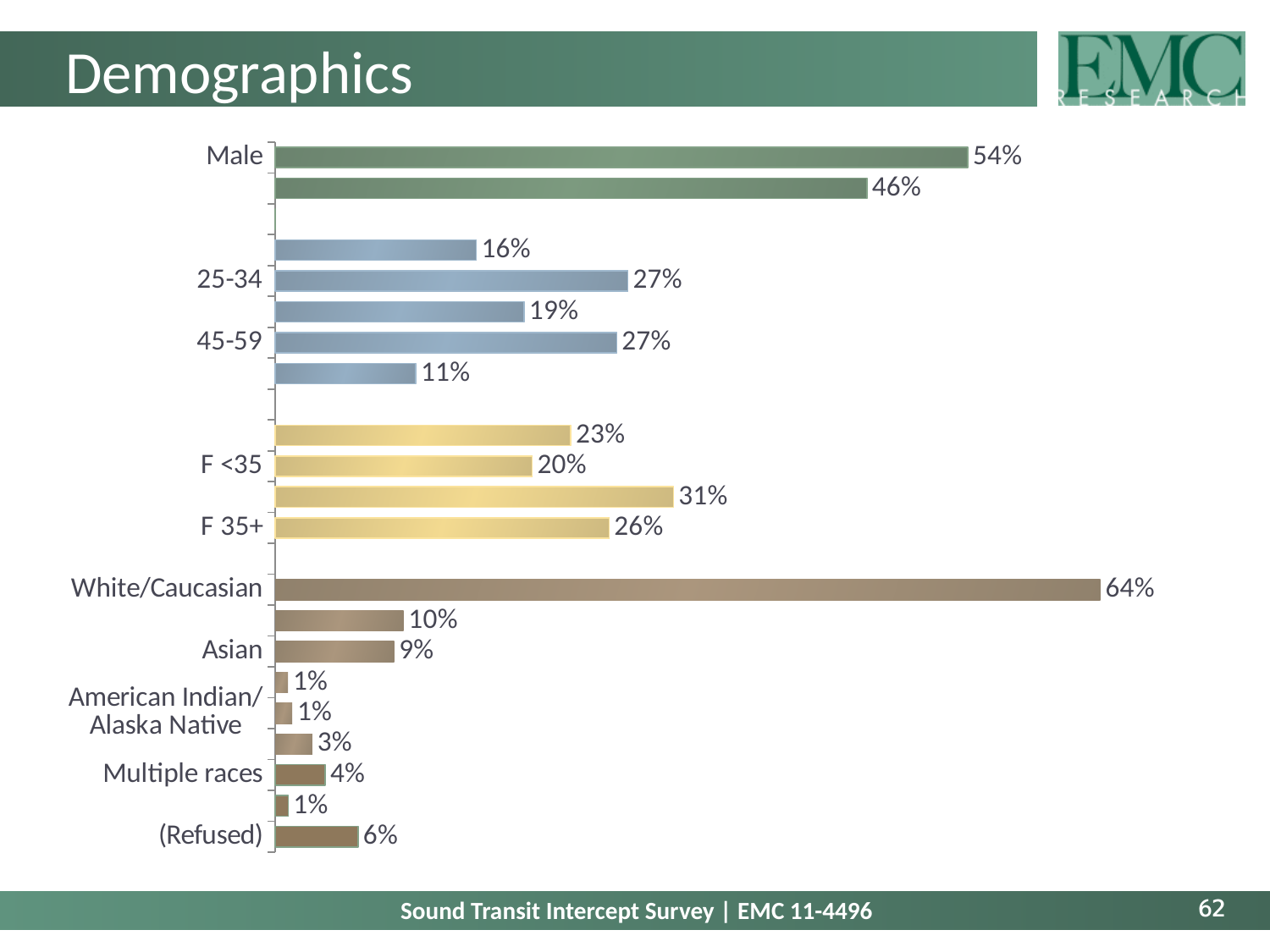

# Demographics

### Chart

| Category | Overall |
|---|---|
| Male | 0.5393346878464422 |
| Female | 0.46066530330388183 |
|   | 0.0 |
| <24 | 0.15649912332198482 |
| 25-34 | 0.274597743195105 |
| 35-44 | 0.19367707788260358 |
| 45-59 | 0.2658352283006548 |
| 60+ | 0.10939081844997448 |
|  | None |
| M <35 | 0.23 |
| F <35 | 0.2 |
| M 35+ | 0.31 |
| F 35+ | 0.26 |
|  | None |
| White/Caucasian | 0.6424483291106458 |
| Black/ Afr. American | 0.09988363978407765 |
| Asian | 0.0925128956792433 |
| Native Hawaiian/ Pacific Islander | 0.009830752024050187 |
| American Indian/ Alaska Native | 0.013121565379776521 |
| Hispanic/ Latino | 0.02876596634856302 |
| Multiple races | 0.03884637509886132 |
| Other | 0.010120624603623894 |
| (Refused) | 0.06446984312148142 |